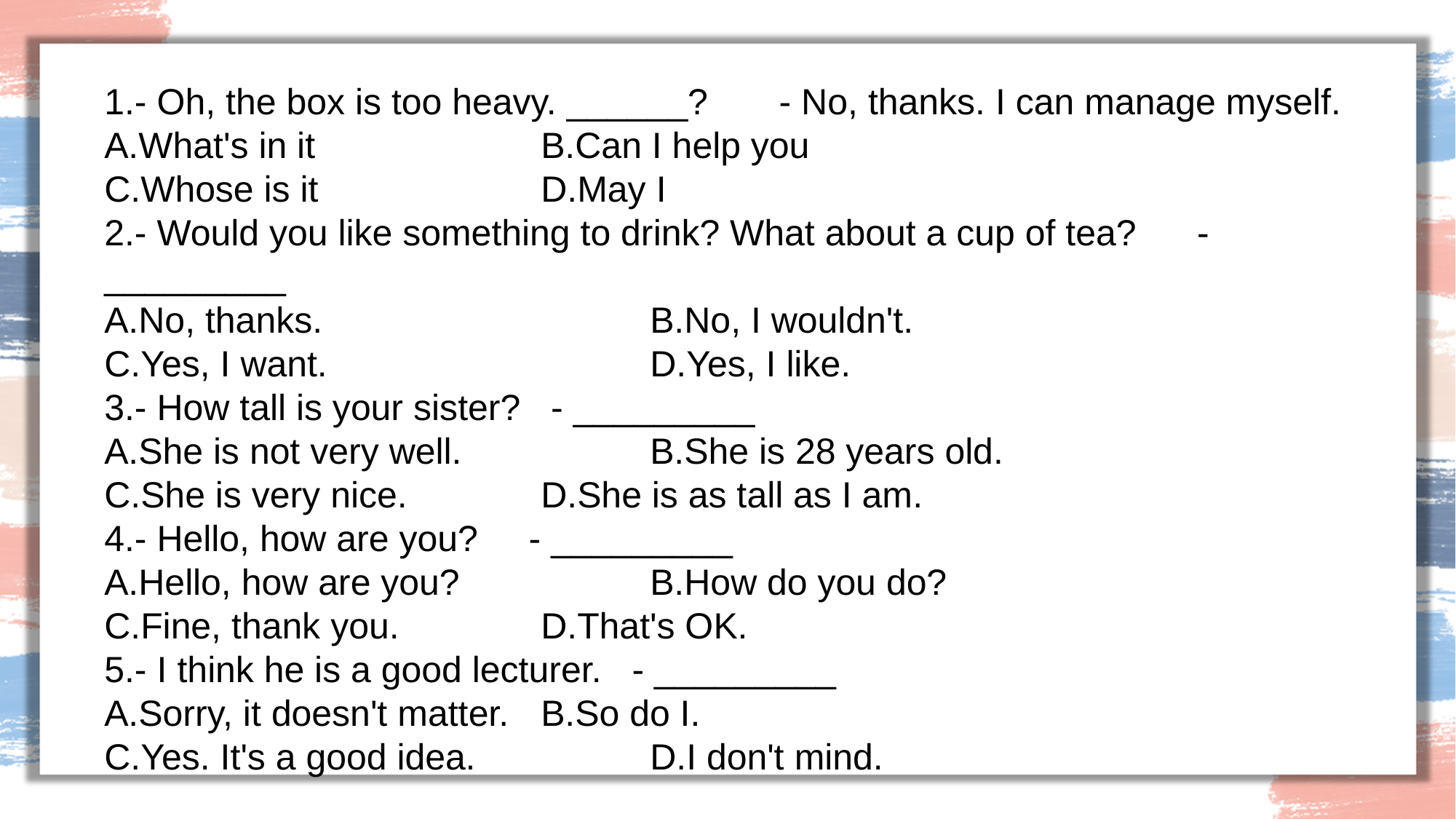

1.- Oh, the box is too heavy. ______?       - No, thanks. I can manage myself.
A.What's in it			B.Can I help you
C.Whose is it			D.May I
2.- Would you like something to drink? What about a cup of tea?      - _________
A.No, thanks.			B.No, I wouldn't.
C.Yes, I want.			D.Yes, I like.
3.- How tall is your sister?   - _________
A.She is not very well.		B.She is 28 years old.
C.She is very nice.		D.She is as tall as I am.
4.- Hello, how are you?     - _________
A.Hello, how are you?		B.How do you do?
C.Fine, thank you.		D.That's OK.
5.- I think he is a good lecturer.   - _________
A.Sorry, it doesn't matter.	B.So do I.
C.Yes. It's a good idea.		D.I don't mind.